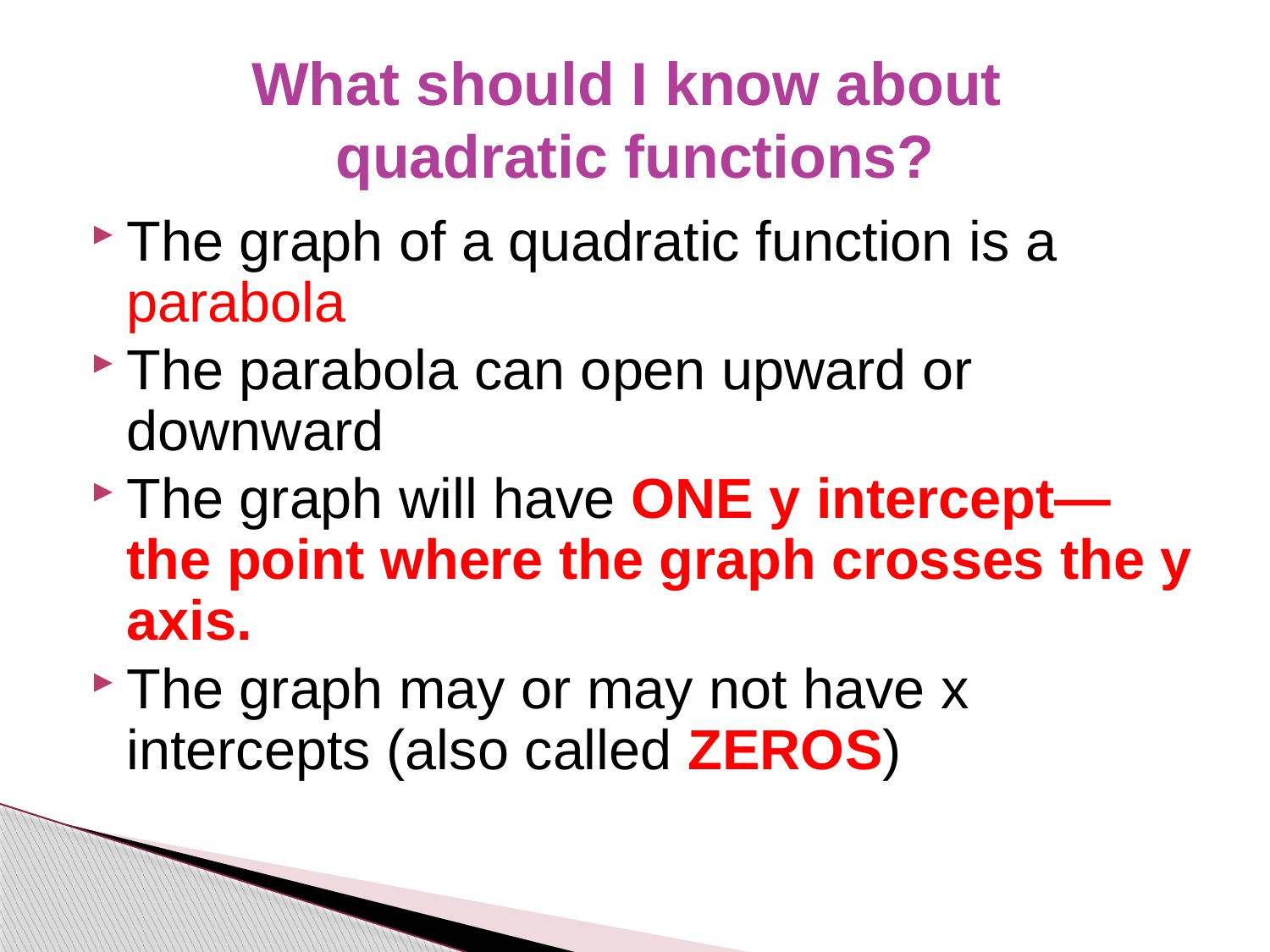

# What should I know about quadratic functions?
The graph of a quadratic function is a parabola
The parabola can open upward or downward
The graph will have ONE y intercept—the point where the graph crosses the y axis.
The graph may or may not have x intercepts (also called ZEROS)